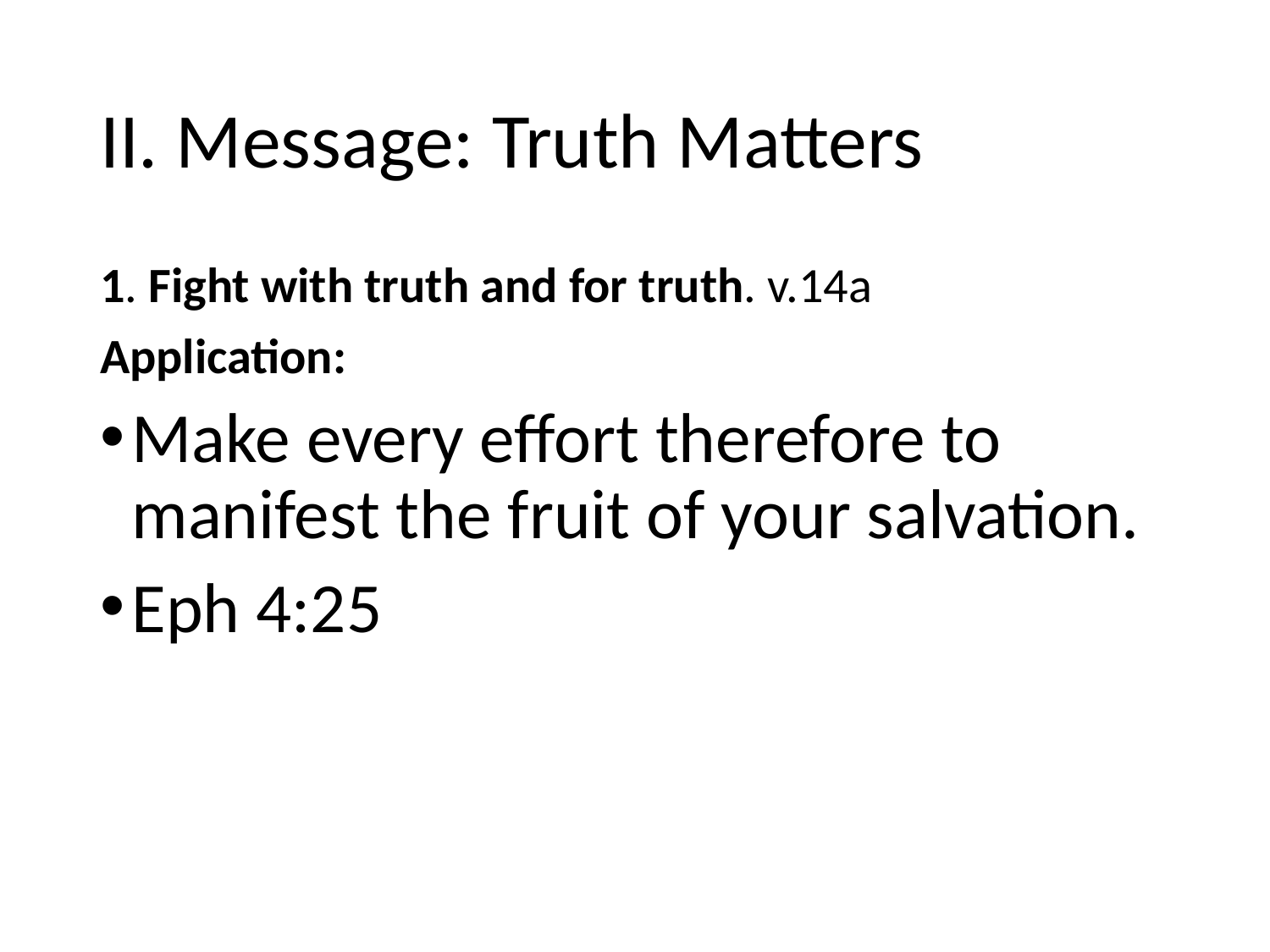

# II. Message: Truth Matters
1. Fight with truth and for truth. v.14a
Application:
Make every effort therefore to manifest the fruit of your salvation.
Eph 4:25